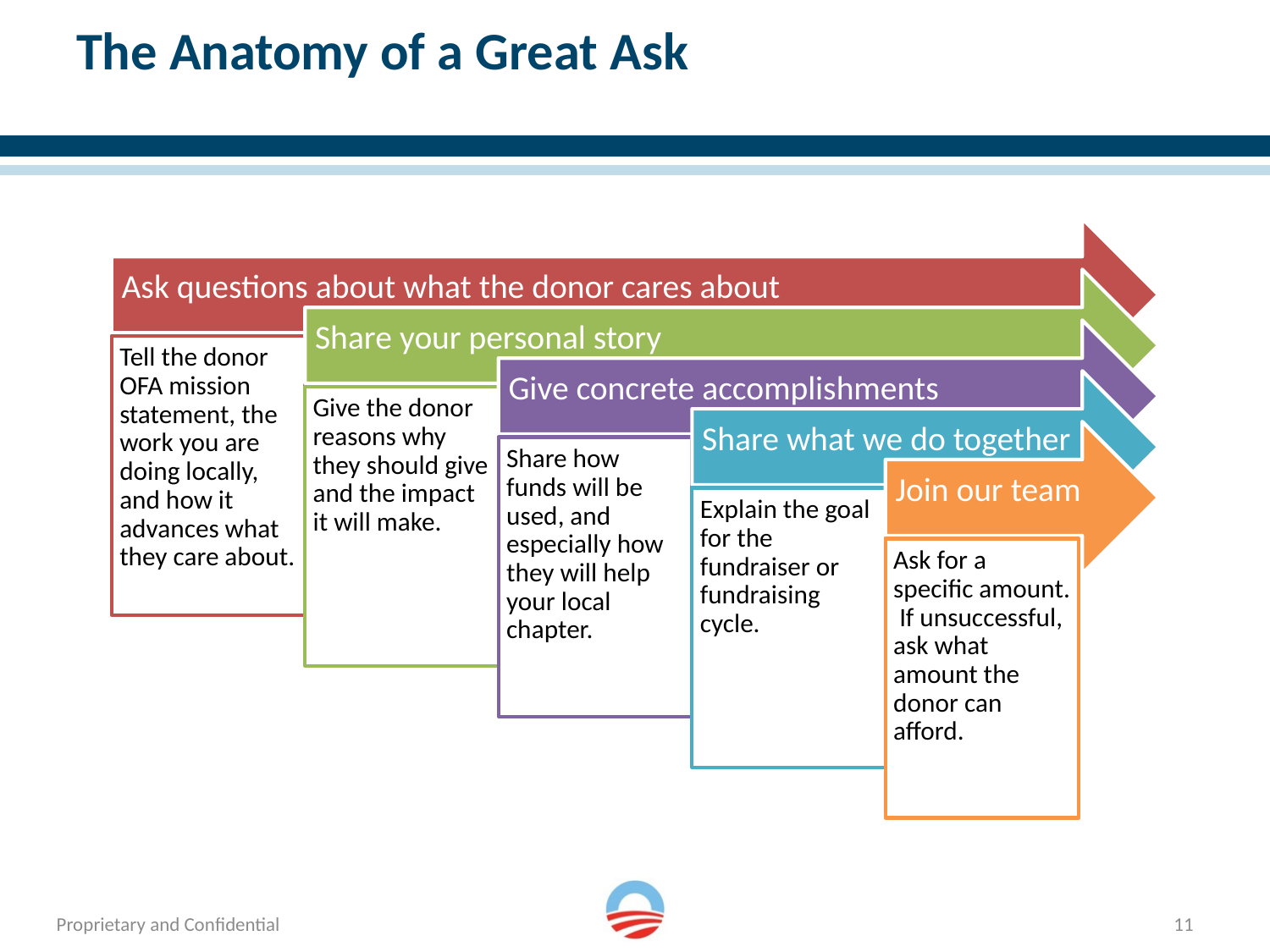

# The Anatomy of a Great Ask
Ask questions about what the donor cares about
Tell the donor OFA mission statement, the work you are doing locally, and how it advances what they care about.
Share your personal story
Give the donor reasons why they should give and the impact it will make.
Give concrete accomplishments
Share how funds will be used, and especially how they will help your local chapter.
Share what we do together
Explain the goal for the fundraiser or fundraising cycle.
Join our team
Ask for a specific amount.  If unsuccessful, ask what amount the donor can afford.
11